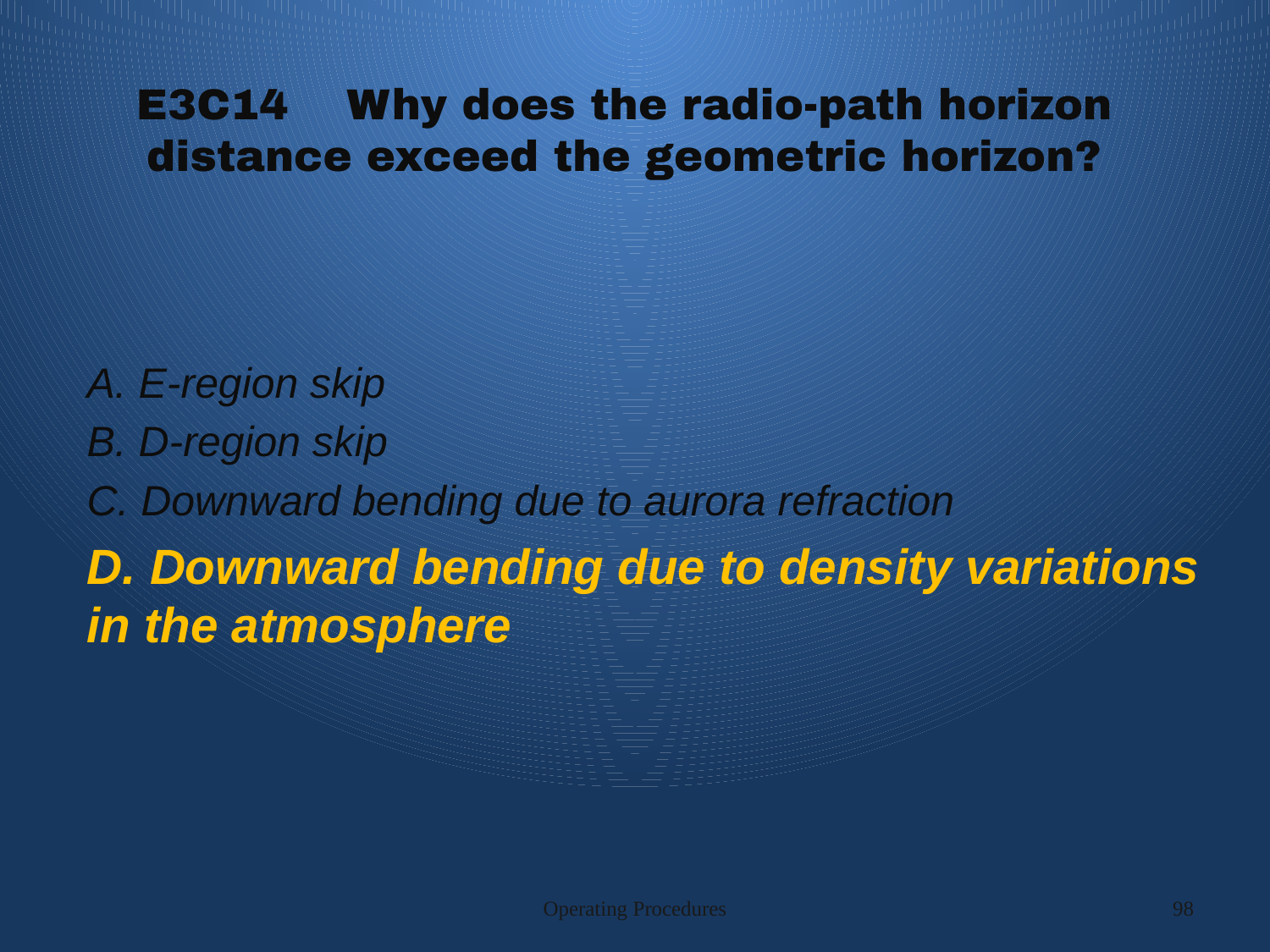

# E3C14    Why does the radio-path horizon distance exceed the geometric horizon?
A. E-region skip
B. D-region skip
C. Downward bending due to aurora refraction
D. Downward bending due to density variations in the atmosphere
Operating Procedures
98